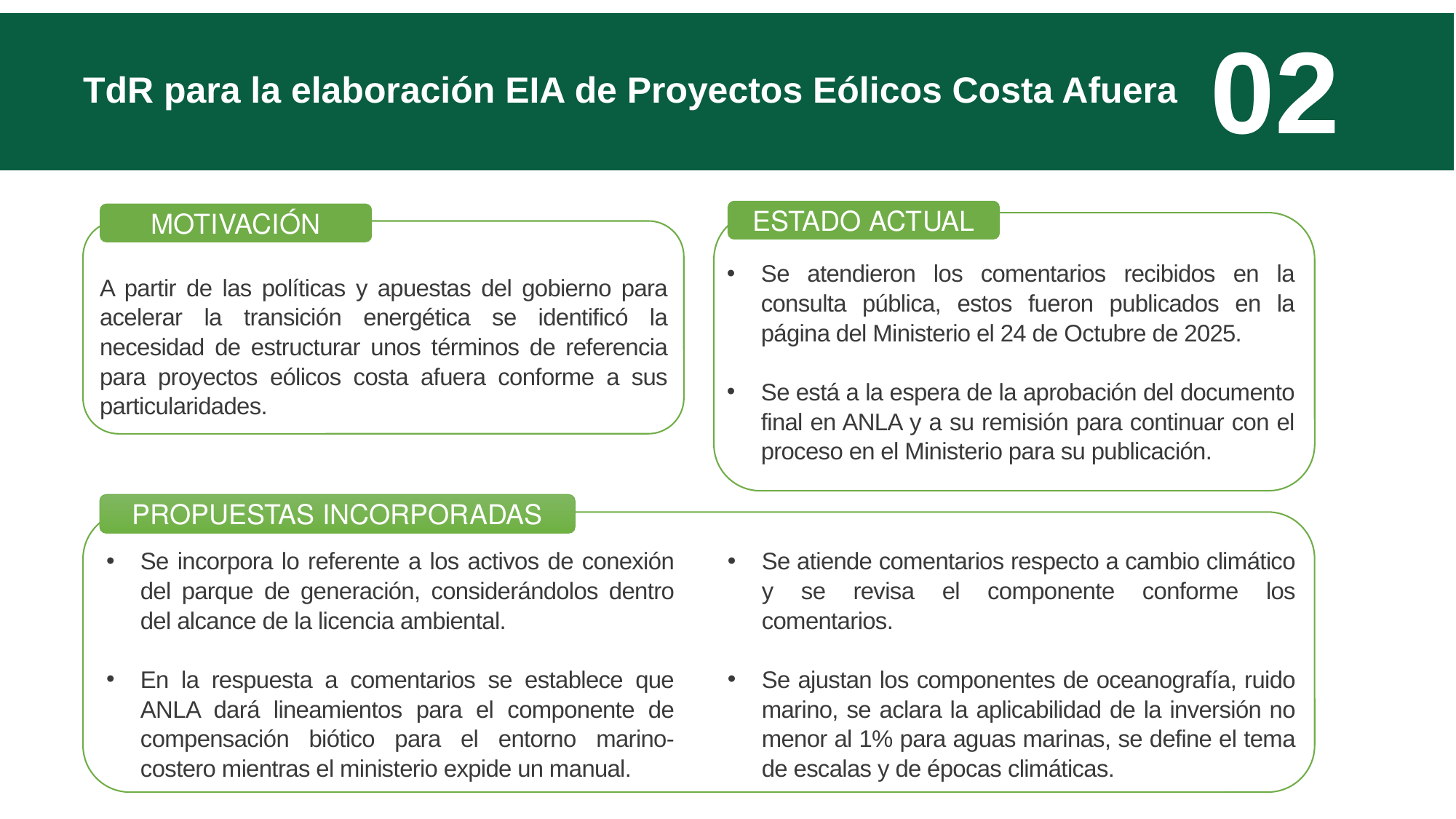

02
TdR para la elaboración EIA de Proyectos Eólicos Costa Afuera
ESTADO ACTUAL
MOTIVACIÓN

Se atendieron los comentarios recibidos en la consulta pública, estos fueron publicados en la página del Ministerio el 24 de Octubre de 2025.

Se está a la espera de la aprobación del documento final en ANLA y a su remisión para continuar con el proceso en el Ministerio para su publicación.
A partir de las políticas y apuestas del gobierno para acelerar la transición energética se identificó la necesidad de estructurar unos términos de referencia para proyectos eólicos costa afuera conforme a sus particularidades.
PROPUESTAS INCORPORADAS

Se incorpora lo referente a los activos de conexión del parque de generación, considerándolos dentro del alcance de la licencia ambiental.

En la respuesta a comentarios se establece que ANLA dará lineamientos para el componente de compensación biótico para el entorno marino-costero mientras el ministerio expide un manual.

Se atiende comentarios respecto a cambio climático y se revisa el componente conforme los comentarios.

Se ajustan los componentes de oceanografía, ruido marino, se aclara la aplicabilidad de la inversión no menor al 1% para aguas marinas, se define el tema de escalas y de épocas climáticas.